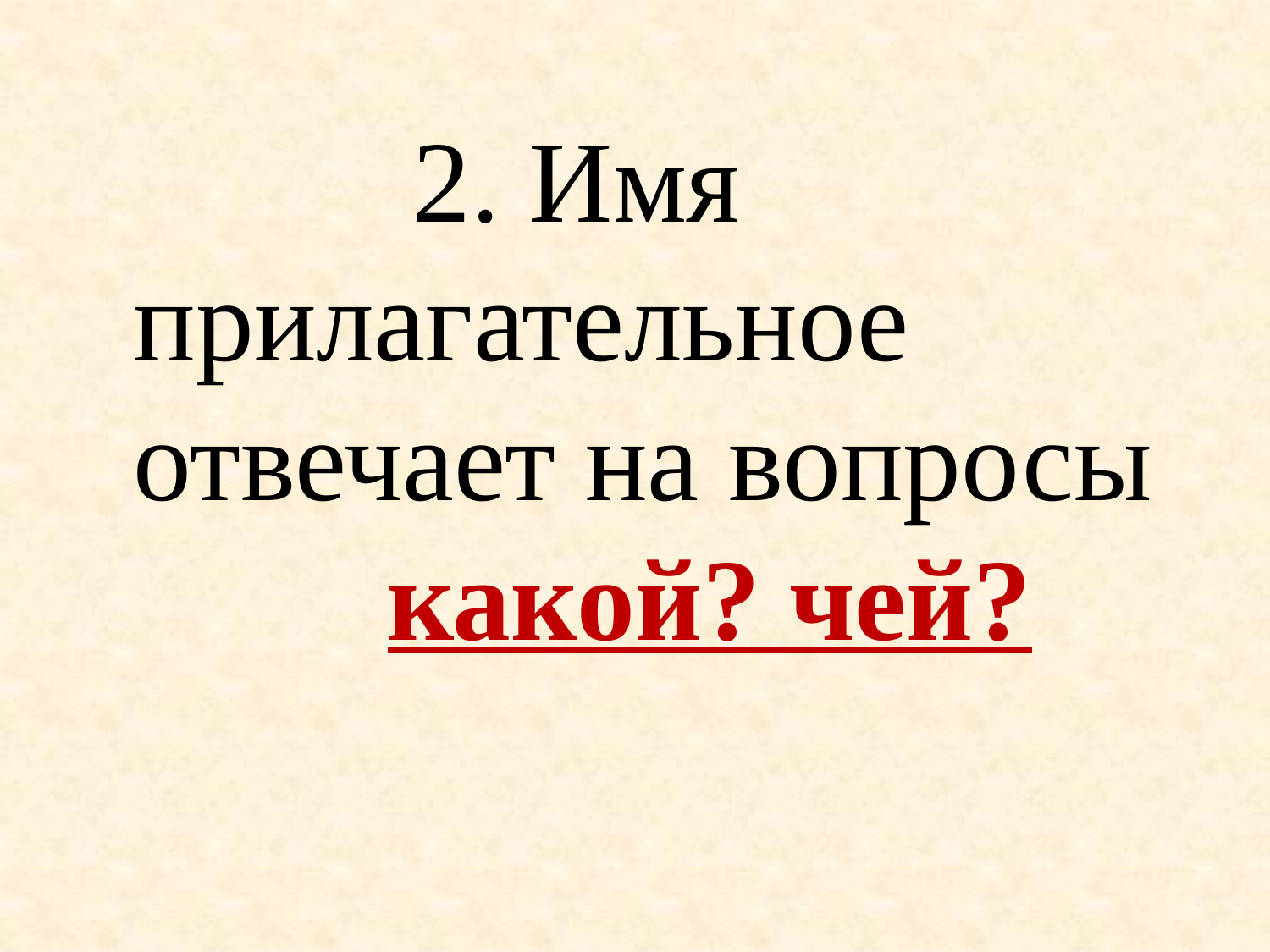

2. Имя
	прилагательное  отвечает на вопросы
			какой? чей?